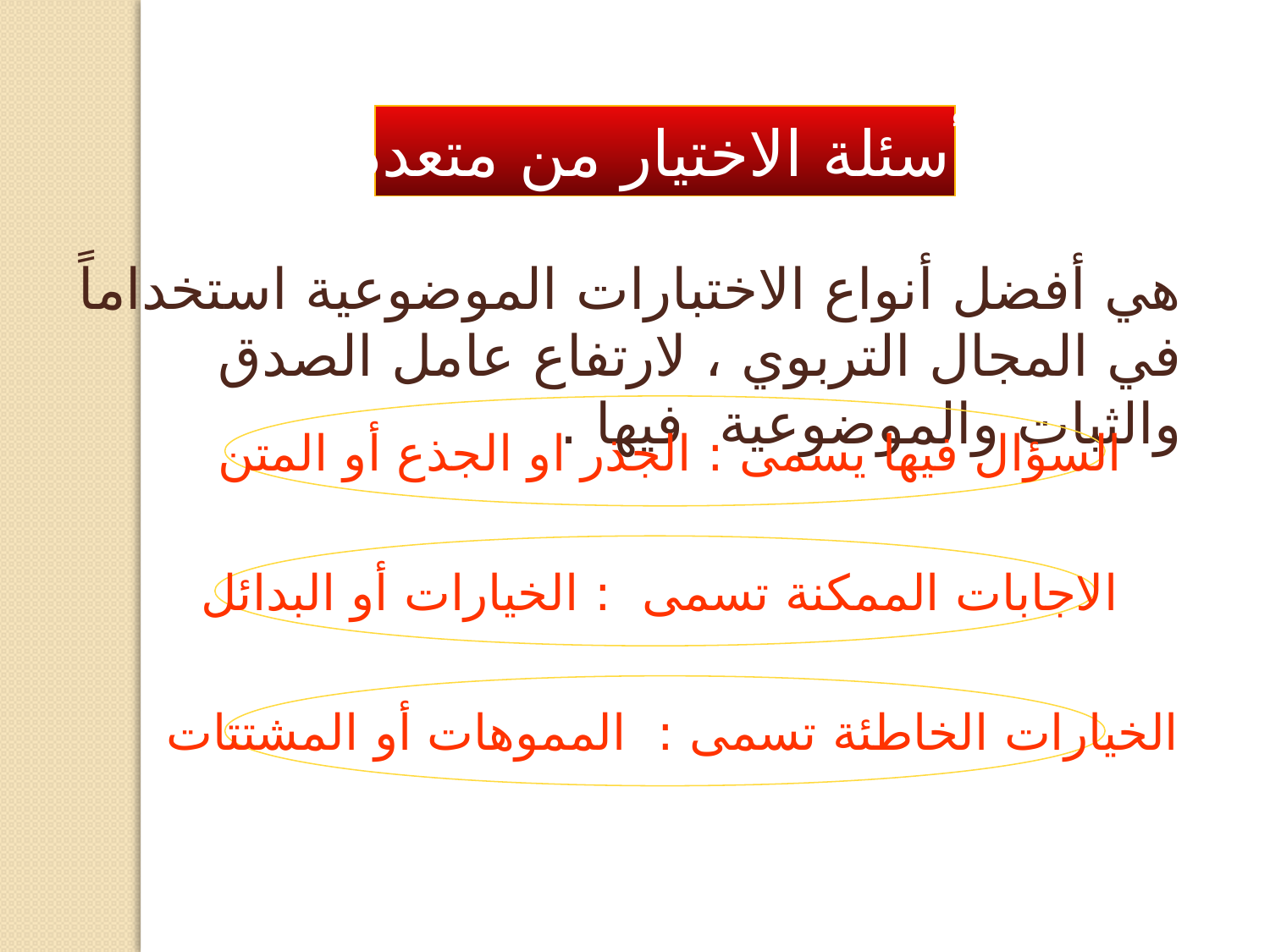

أسئلة الاختيار من متعدد
هي أفضل أنواع الاختبارات الموضوعية استخداماً في المجال التربوي ، لارتفاع عامل الصدق والثبات والموضوعية  فيها .
السؤال فيها يسمى : الجذر او الجذع أو المتن
الاجابات الممكنة تسمى  : الخيارات أو البدائل
الخيارات الخاطئة تسمى :  المموهات أو المشتتات